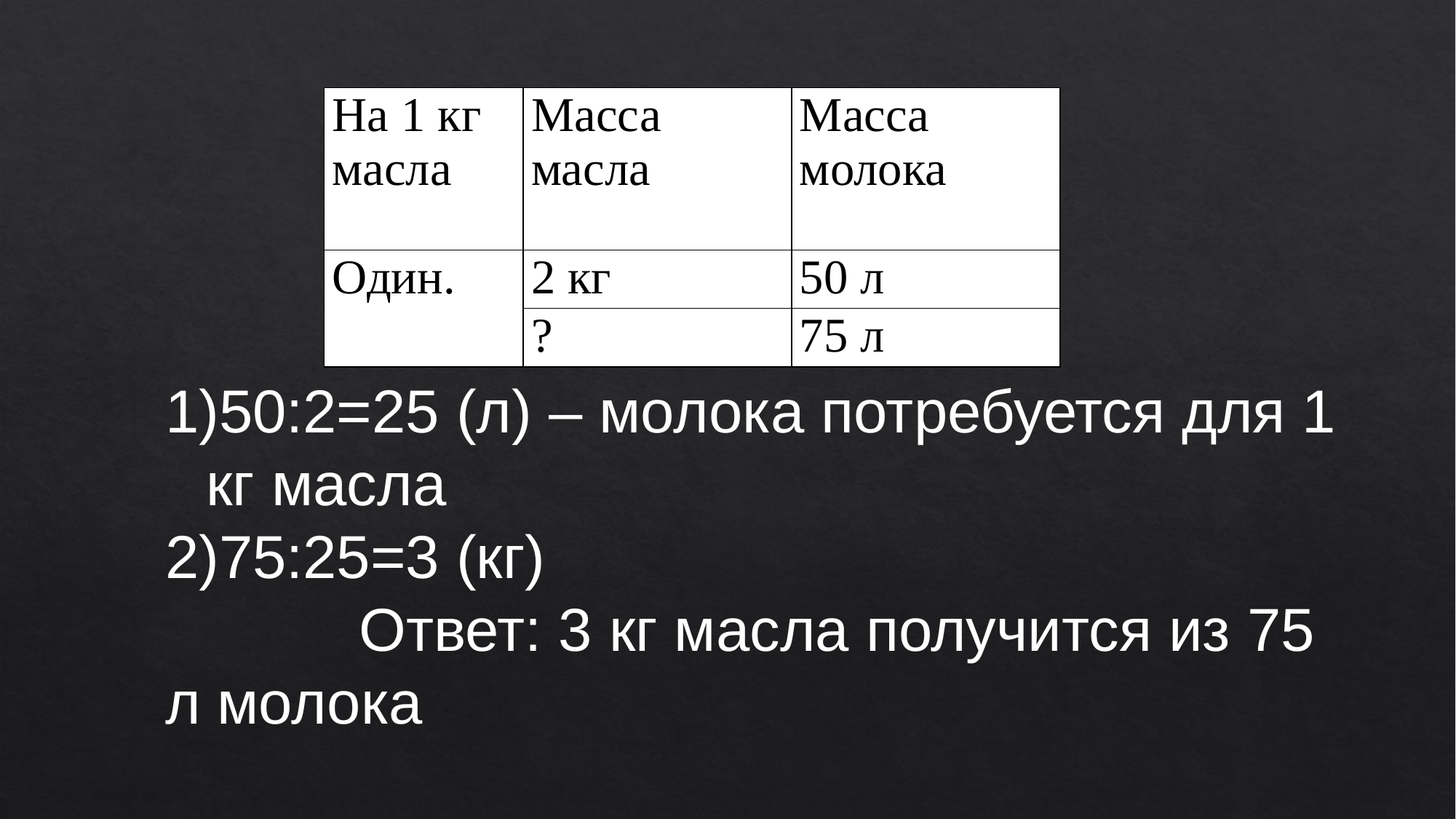

#
| На 1 кг масла | Масса масла | Масса молока |
| --- | --- | --- |
| Один. | 2 кг | 50 л |
|  | ? | 75 л |
50:2=25 (л) – молока потребуется для 1 кг масла
75:25=3 (кг)
	     Ответ: 3 кг масла получится из 75 л молока